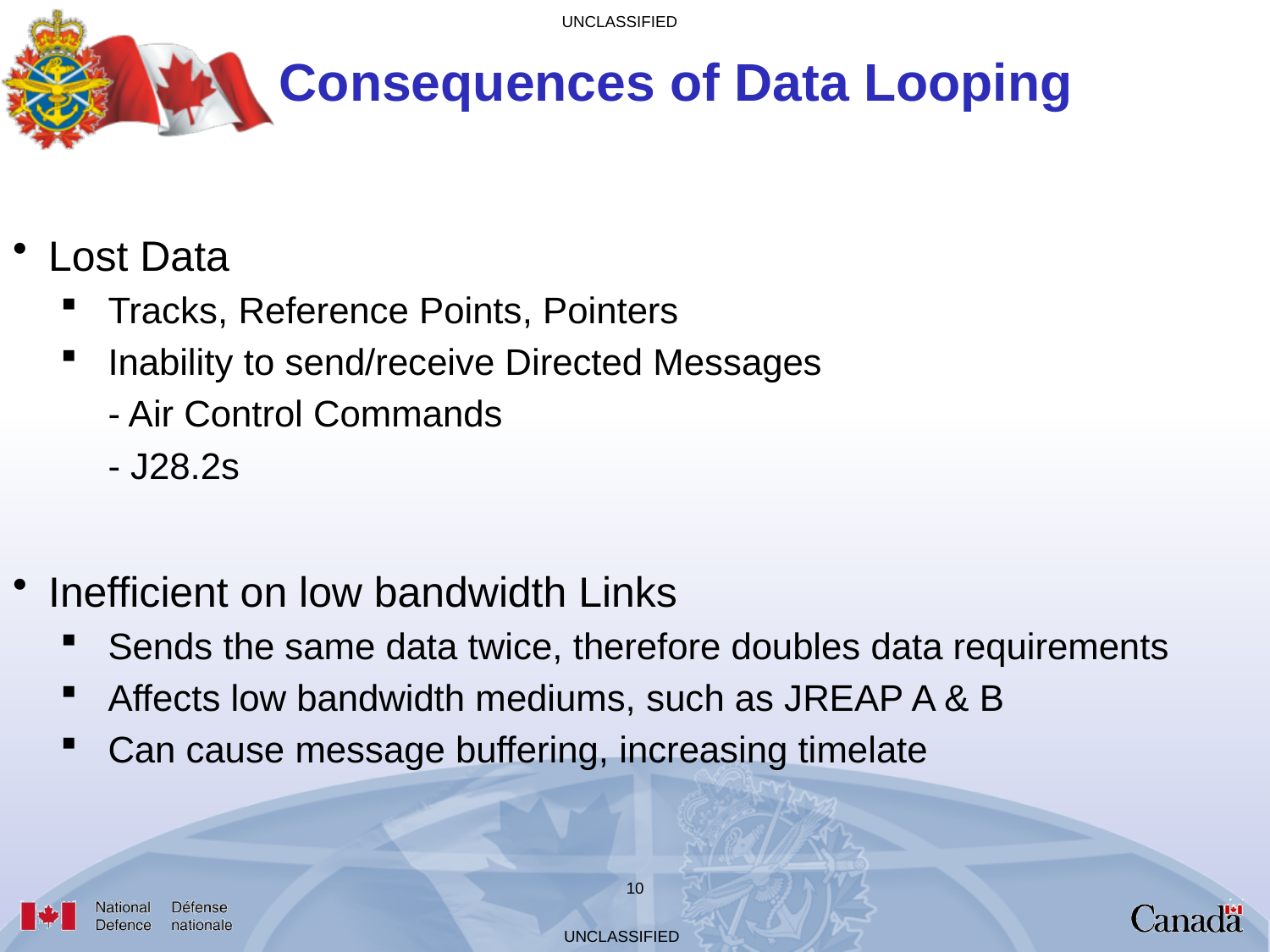

# Consequences of Data Looping
Lost Data
Tracks, Reference Points, Pointers
Inability to send/receive Directed Messages
- Air Control Commands
- J28.2s

Inefficient on low bandwidth Links
Sends the same data twice, therefore doubles data requirements
Affects low bandwidth mediums, such as JREAP A & B
Can cause message buffering, increasing timelate